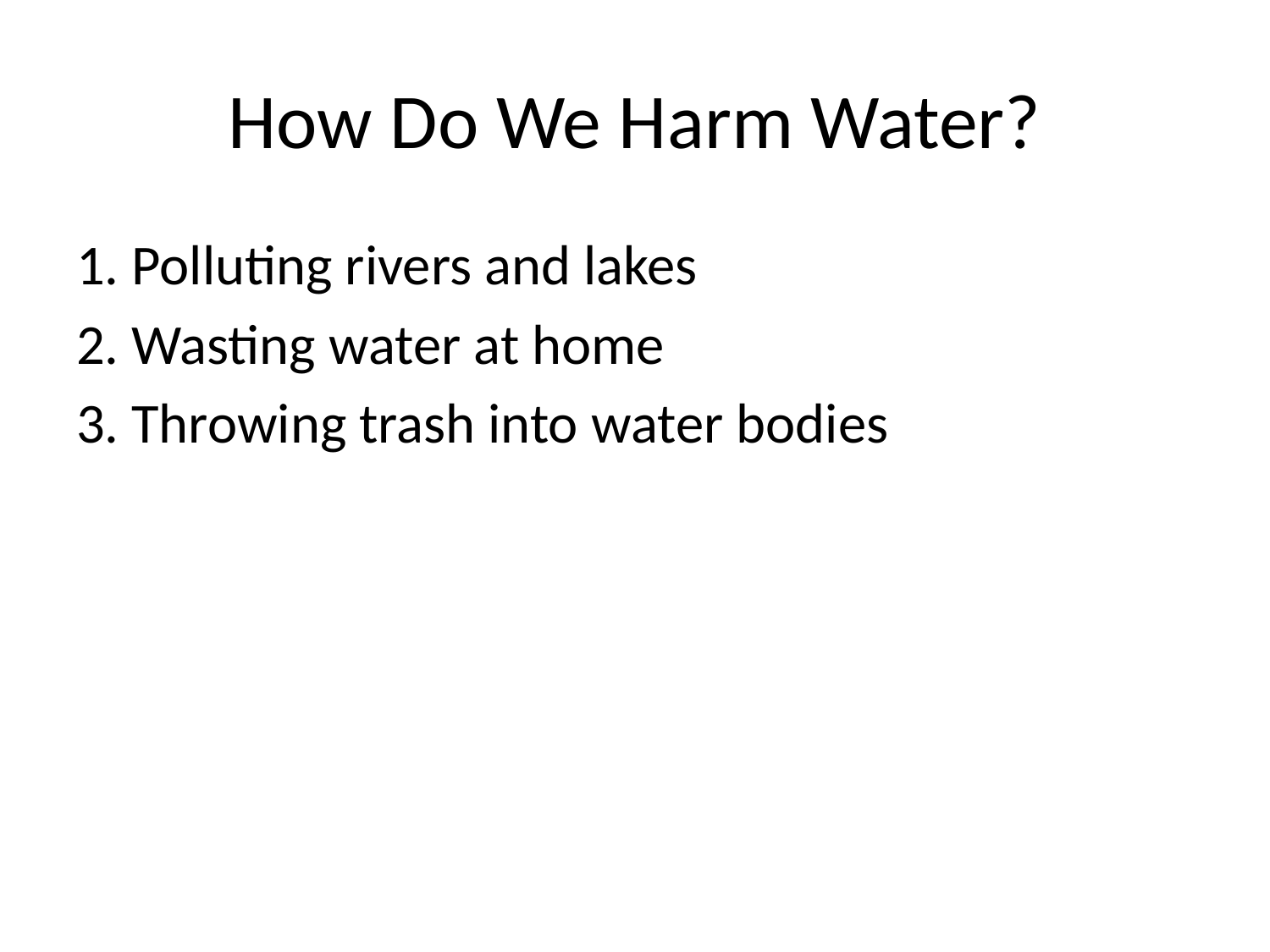

# How Do We Harm Water?
1. Polluting rivers and lakes
2. Wasting water at home
3. Throwing trash into water bodies